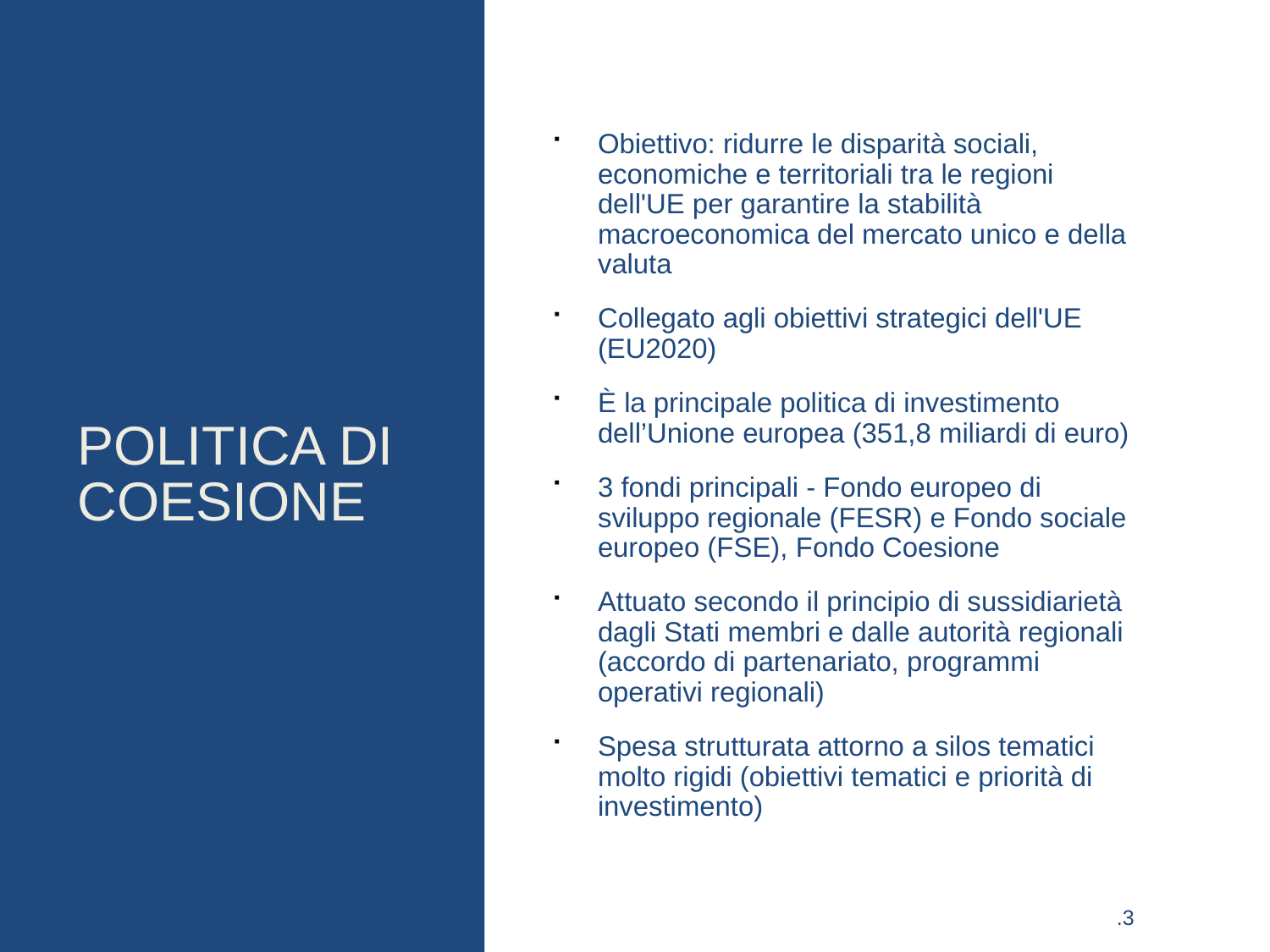

# Politica di Coesione
Obiettivo: ridurre le disparità sociali, economiche e territoriali tra le regioni dell'UE per garantire la stabilità macroeconomica del mercato unico e della valuta
Collegato agli obiettivi strategici dell'UE (EU2020)
È la principale politica di investimento dell’Unione europea (351,8 miliardi di euro)
3 fondi principali - Fondo europeo di sviluppo regionale (FESR) e Fondo sociale europeo (FSE), Fondo Coesione
Attuato secondo il principio di sussidiarietà dagli Stati membri e dalle autorità regionali (accordo di partenariato, programmi operativi regionali)
Spesa strutturata attorno a silos tematici molto rigidi (obiettivi tematici e priorità di investimento)
.3